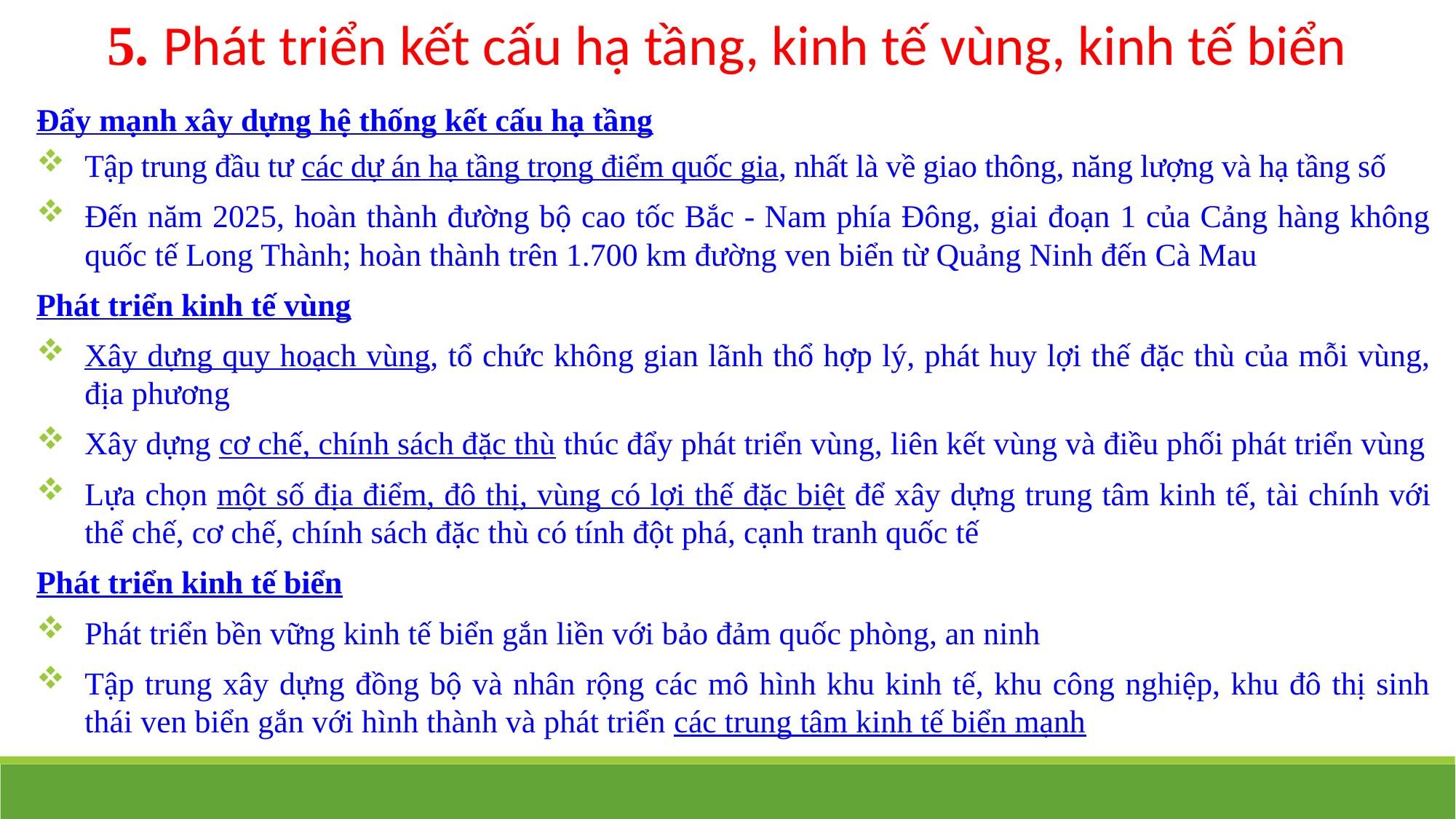

5. Phát triển kết cấu hạ tầng, kinh tế vùng, kinh tế biển
Đẩy mạnh xây dựng hệ thống kết cấu hạ tầng
Tập trung đầu tư các dự án hạ tầng trọng điểm quốc gia, nhất là về giao thông, năng lượng và hạ tầng số
Đến năm 2025, hoàn thành đường bộ cao tốc Bắc - Nam phía Đông, giai đoạn 1 của Cảng hàng không quốc tế Long Thành; hoàn thành trên 1.700 km đường ven biển từ Quảng Ninh đến Cà Mau
Phát triển kinh tế vùng
Xây dựng quy hoạch vùng, tổ chức không gian lãnh thổ hợp lý, phát huy lợi thế đặc thù của mỗi vùng, địa phương
Xây dựng cơ chế, chính sách đặc thù thúc đẩy phát triển vùng, liên kết vùng và điều phối phát triển vùng
Lựa chọn một số địa điểm, đô thị, vùng có lợi thế đặc biệt để xây dựng trung tâm kinh tế, tài chính với thể chế, cơ chế, chính sách đặc thù có tính đột phá, cạnh tranh quốc tế
Phát triển kinh tế biển
Phát triển bền vững kinh tế biển gắn liền với bảo đảm quốc phòng, an ninh
Tập trung xây dựng đồng bộ và nhân rộng các mô hình khu kinh tế, khu công nghiệp, khu đô thị sinh thái ven biển gắn với hình thành và phát triển các trung tâm kinh tế biển mạnh